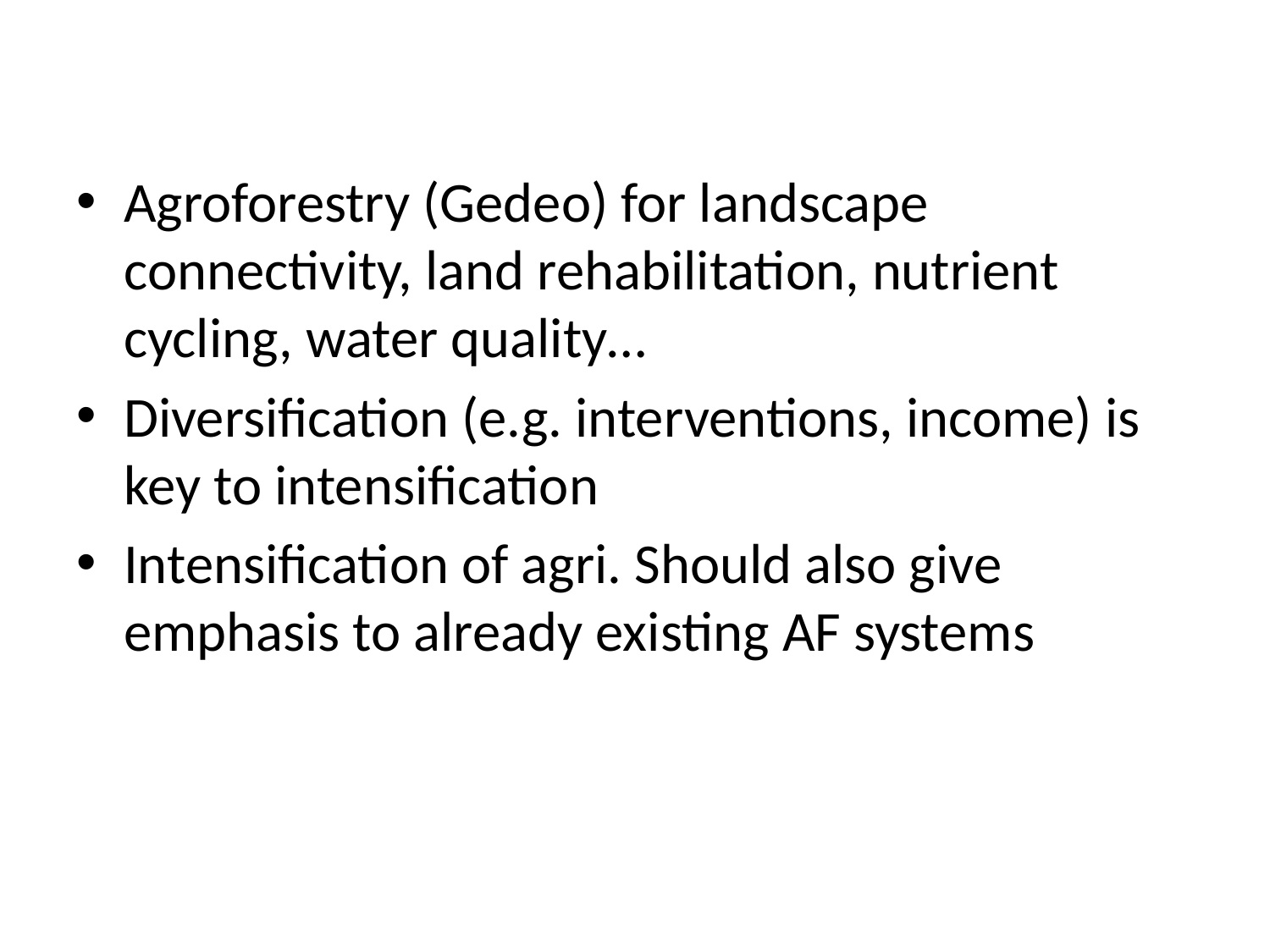

#
Agroforestry (Gedeo) for landscape connectivity, land rehabilitation, nutrient cycling, water quality…
Diversification (e.g. interventions, income) is key to intensification
Intensification of agri. Should also give emphasis to already existing AF systems